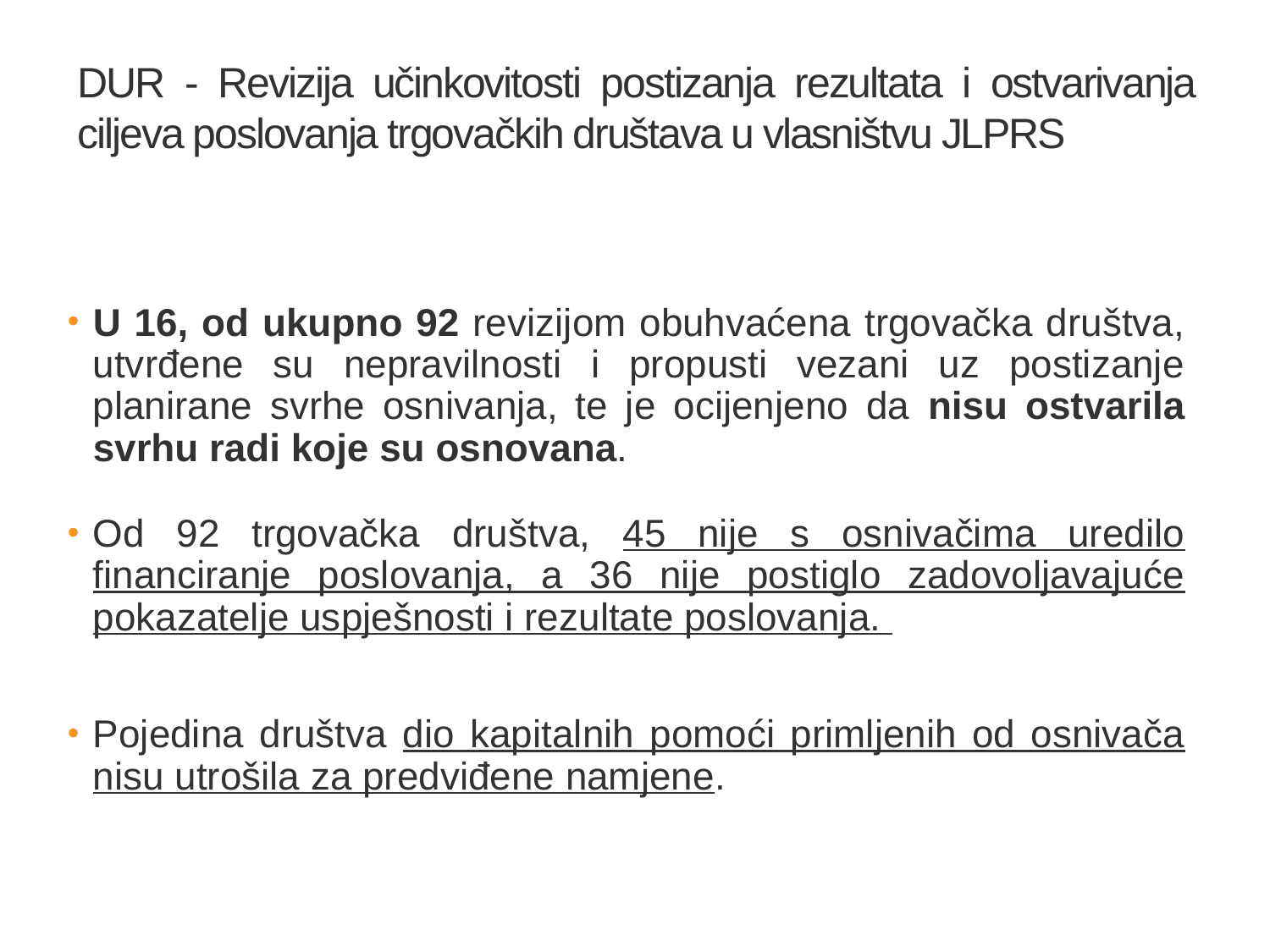

# DUR - Revizija učinkovitosti postizanja rezultata i ostvarivanja ciljeva poslovanja trgovačkih društava u vlasništvu JLPRS
U 16, od ukupno 92 revizijom obuhvaćena trgovačka društva, utvrđene su nepravilnosti i propusti vezani uz postizanje planirane svrhe osnivanja, te je ocijenjeno da nisu ostvarila svrhu radi koje su osnovana.

Od 92 trgovačka društva, 45 nije s osnivačima uredilo financiranje poslovanja, a 36 nije postiglo zadovoljavajuće pokazatelje uspješnosti i rezultate poslovanja.

Pojedina društva dio kapitalnih pomoći primljenih od osnivača nisu utrošila za predviđene namjene.